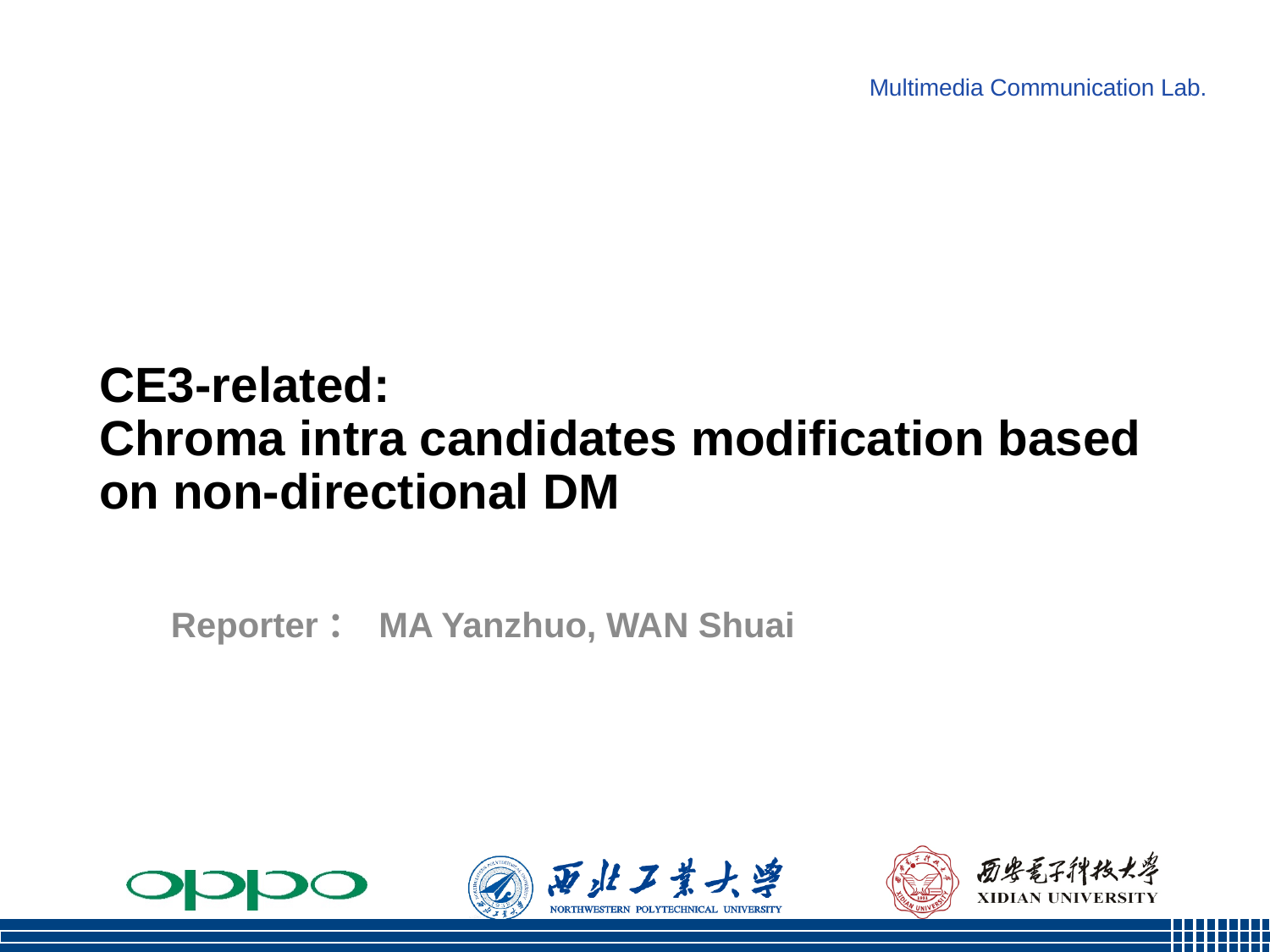

# CE3-related: Chroma intra candidates modification based on non-directional DM
Reporter： MA Yanzhuo, WAN Shuai